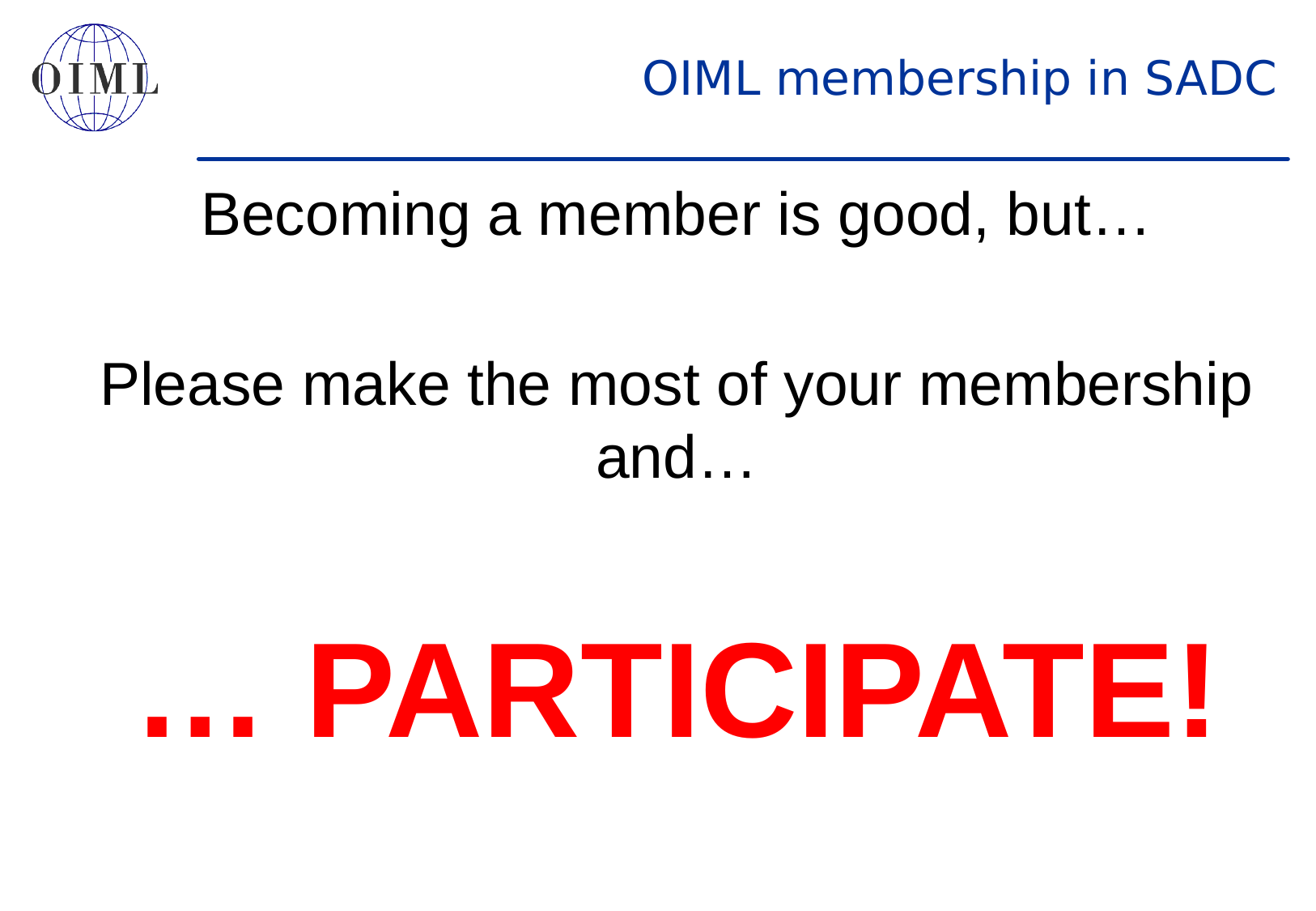

# OIML membership in SADC
Becoming a member is good, but…

Please make the most of your membership and…

… PARTICIPATE!